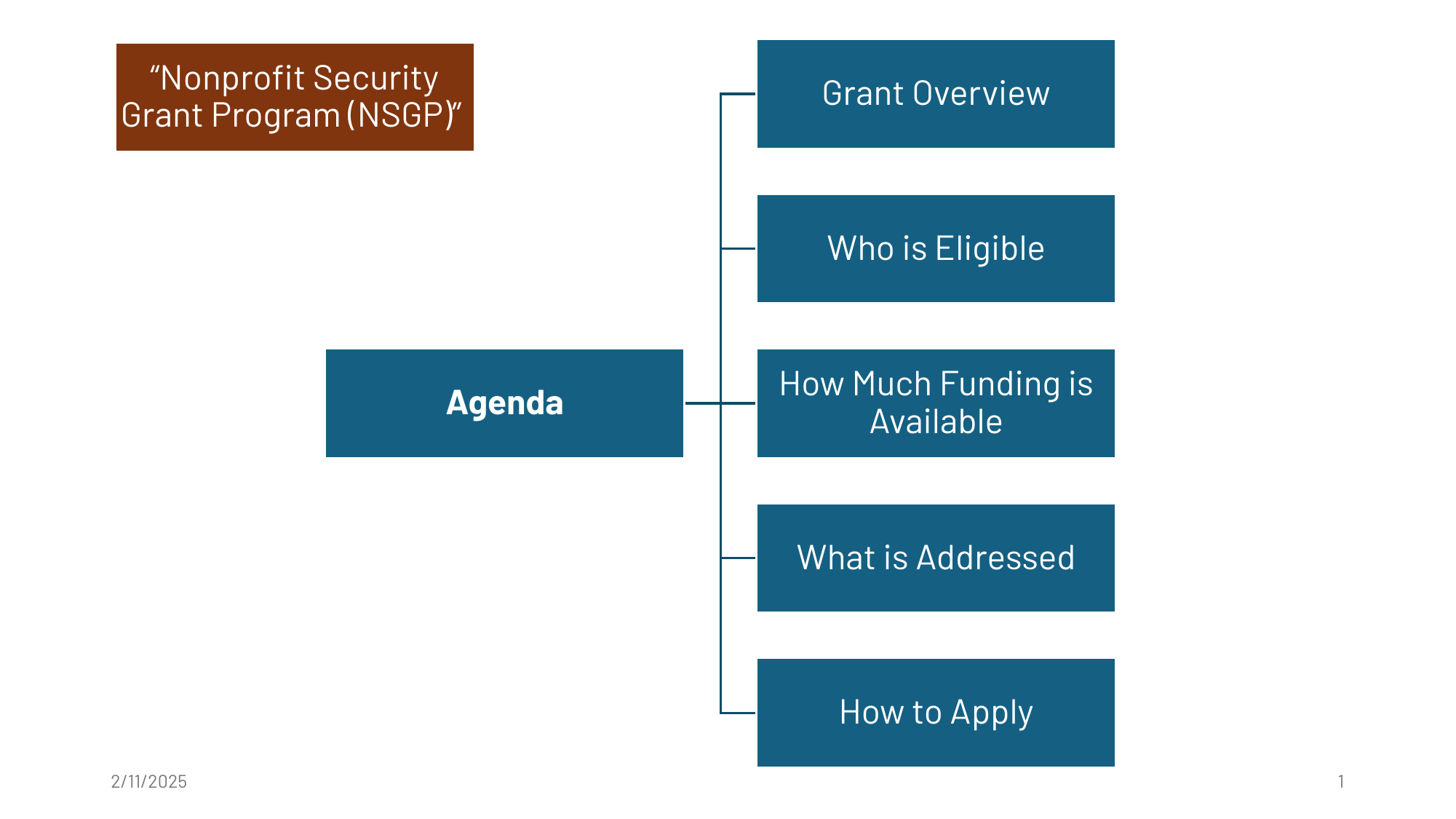

Agenda
Grant Overview
Who is Eligible
How Much Funding is Available
What is Addressed
How to Apply
“Nonprofit Security Grant Program (NSGP)”
2/11/2025
1